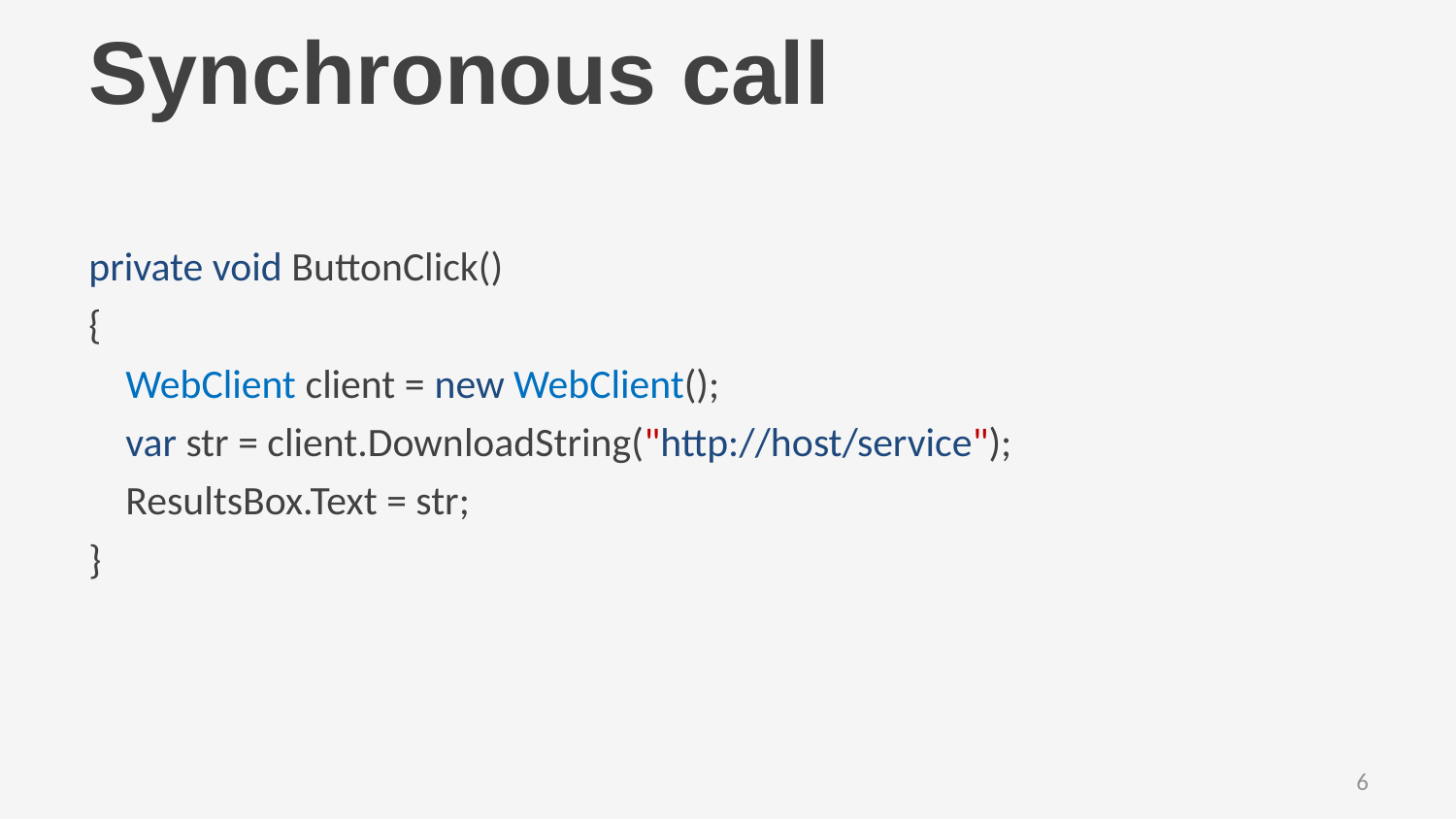

# Synchronous call
private void ButtonClick()
{
    WebClient client = new WebClient();
    var str = client.DownloadString("http://host/service");
    ResultsBox.Text = str;
}
6